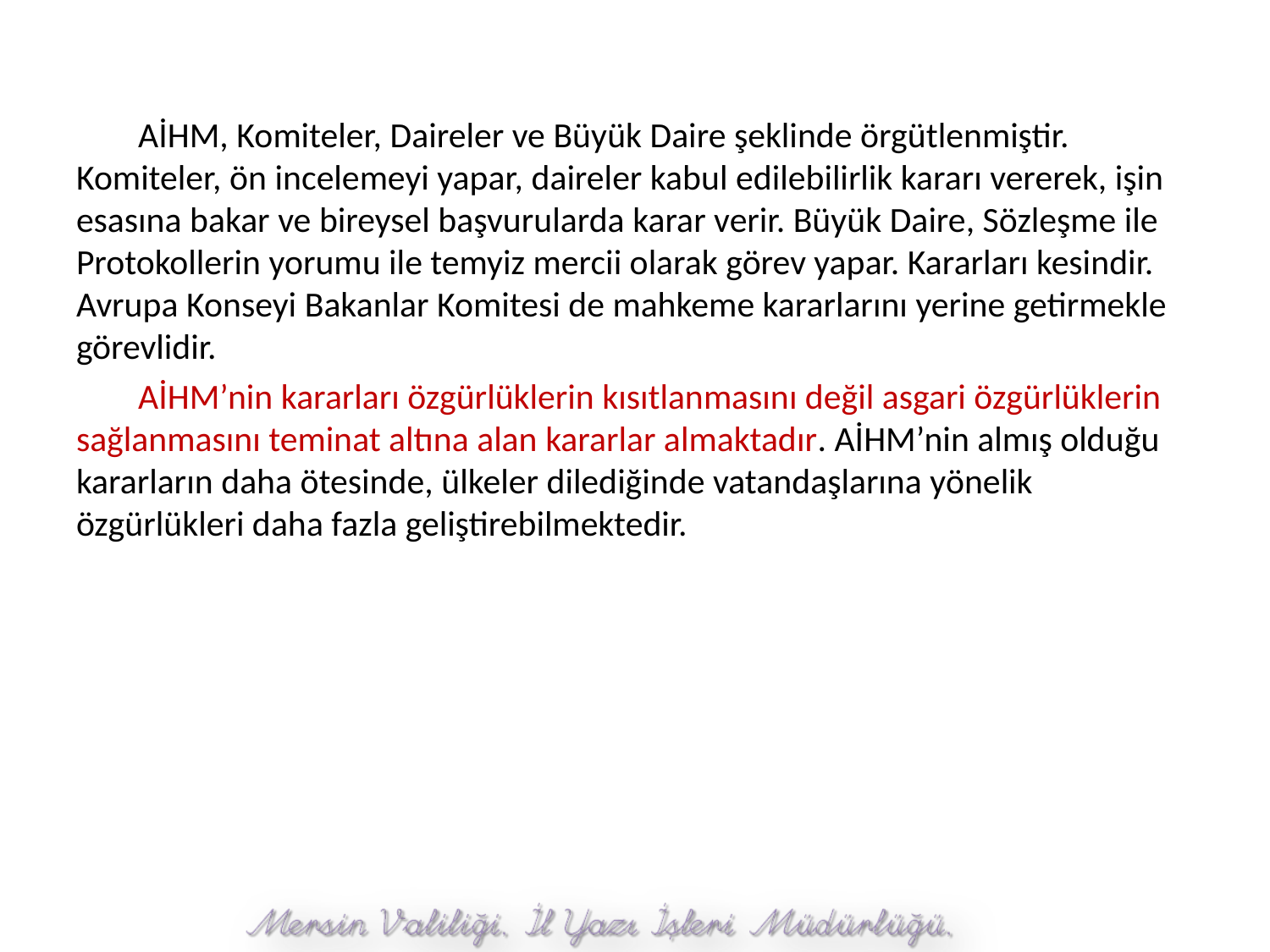

#
AİHM, Komiteler, Daireler ve Büyük Daire şeklinde örgütlenmiştir. Komiteler, ön incelemeyi yapar, daireler kabul edilebilirlik kararı vererek, işin esasına bakar ve bireysel başvurularda karar verir. Büyük Daire, Sözleşme ile Protokollerin yorumu ile temyiz mercii olarak görev yapar. Kararları kesindir. Avrupa Konseyi Bakanlar Komitesi de mahkeme kararlarını yerine getirmekle görevlidir.
AİHM’nin kararları özgürlüklerin kısıtlanmasını değil asgari özgürlüklerin sağlanmasını teminat altına alan kararlar almaktadır. AİHM’nin almış olduğu kararların daha ötesinde, ülkeler dilediğinde vatandaşlarına yönelik özgürlükleri daha fazla geliştirebilmektedir.